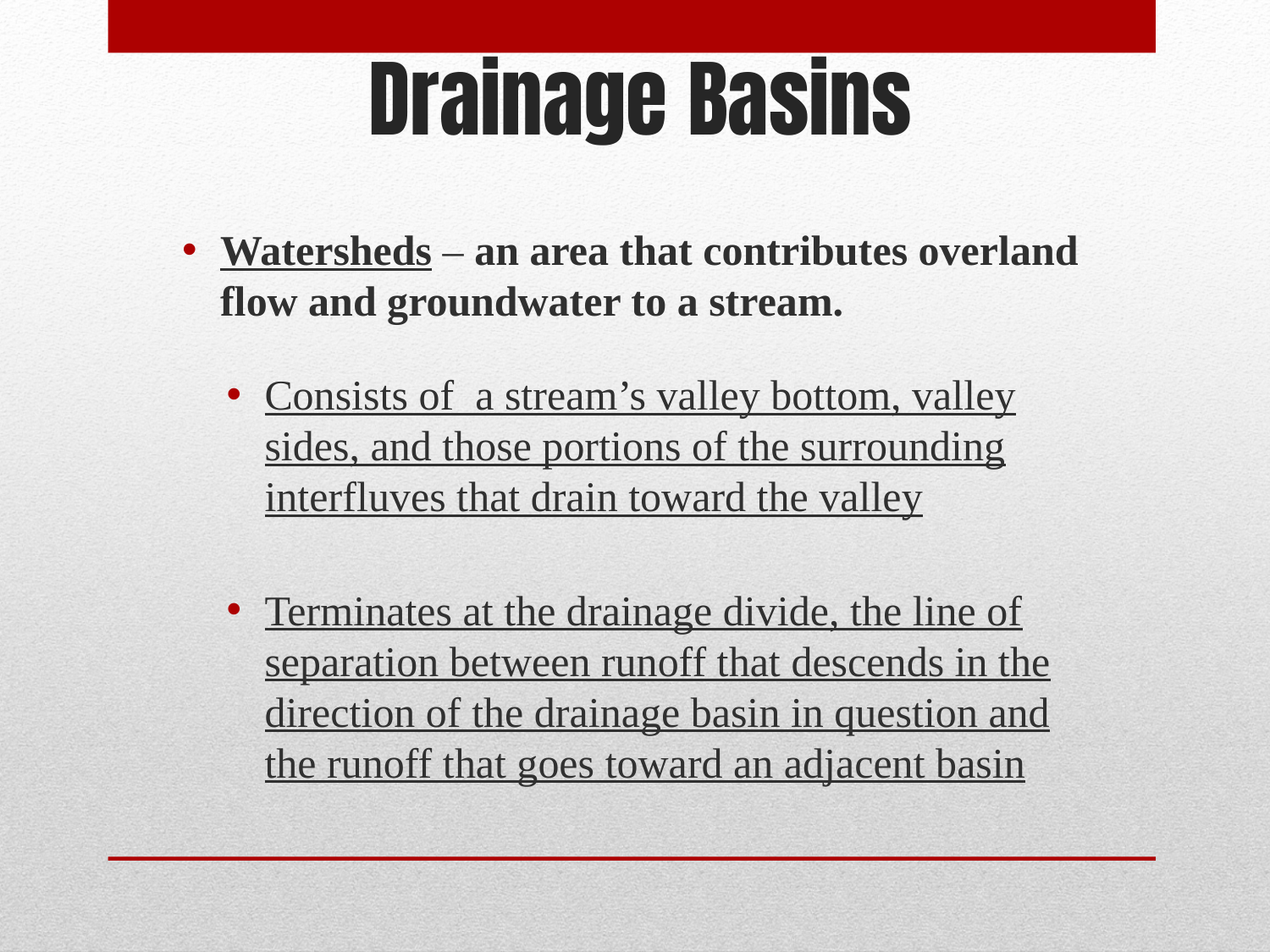

Drainage Basins
Watersheds – an area that contributes overland flow and groundwater to a stream.

Consists of  a stream’s valley bottom, valley sides, and those portions of the surrounding interfluves that drain toward the valley

Terminates at the drainage divide, the line of separation between runoff that descends in the direction of the drainage basin in question and the runoff that goes toward an adjacent basin